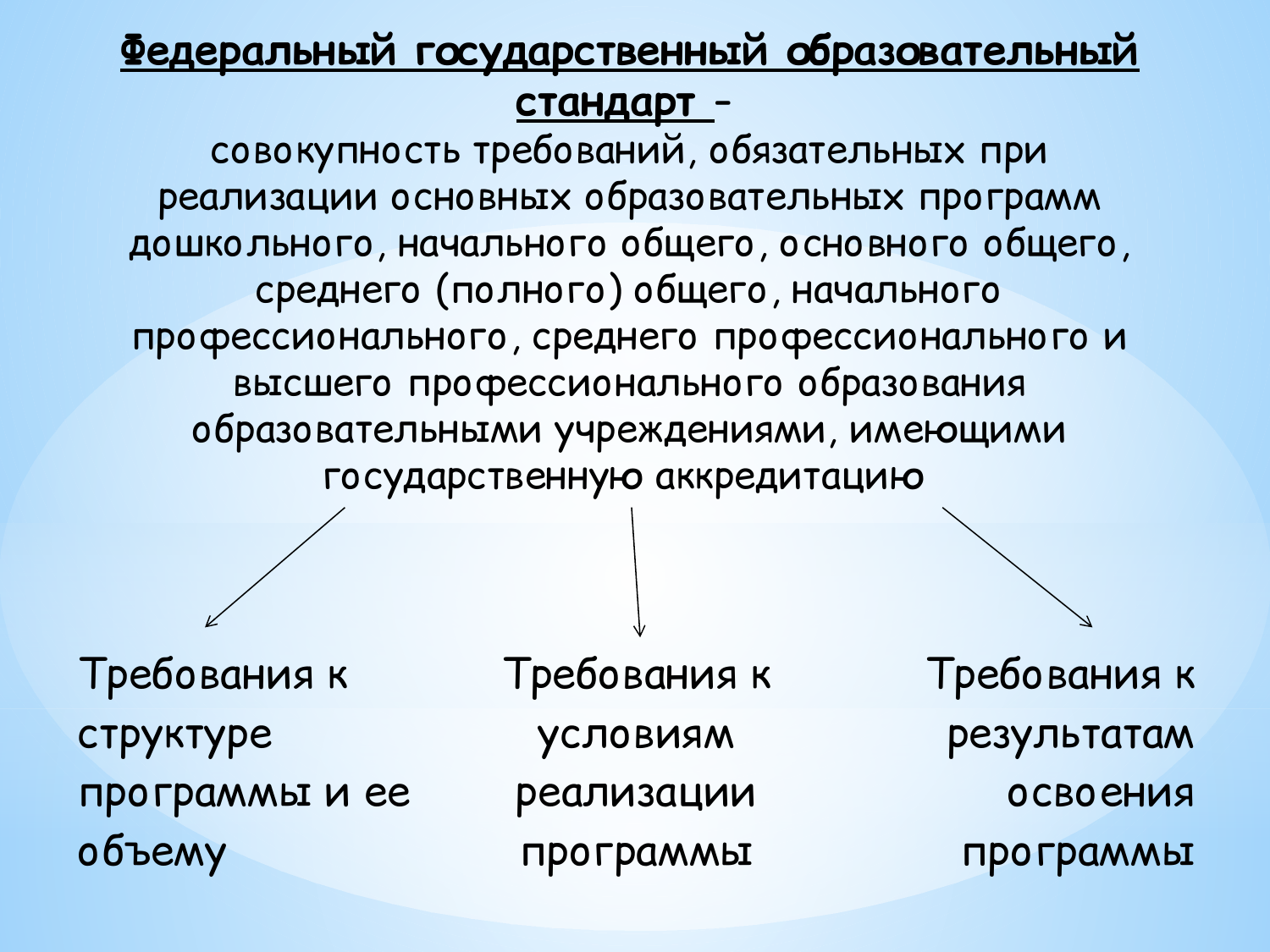

Федеральный государственный образовательный стандарт –
совокупность требований, обязательных при реализации основных образовательных программ дошкольного, начального общего, основного общего, среднего (полного) общего, начального профессионального, среднего профессионального и высшего профессионального образования образовательными учреждениями, имеющими государственную аккредитацию
| Требования к структуре программы и ее объему | Требования к условиям реализации программы | Требования к результатам освоения программы |
| --- | --- | --- |